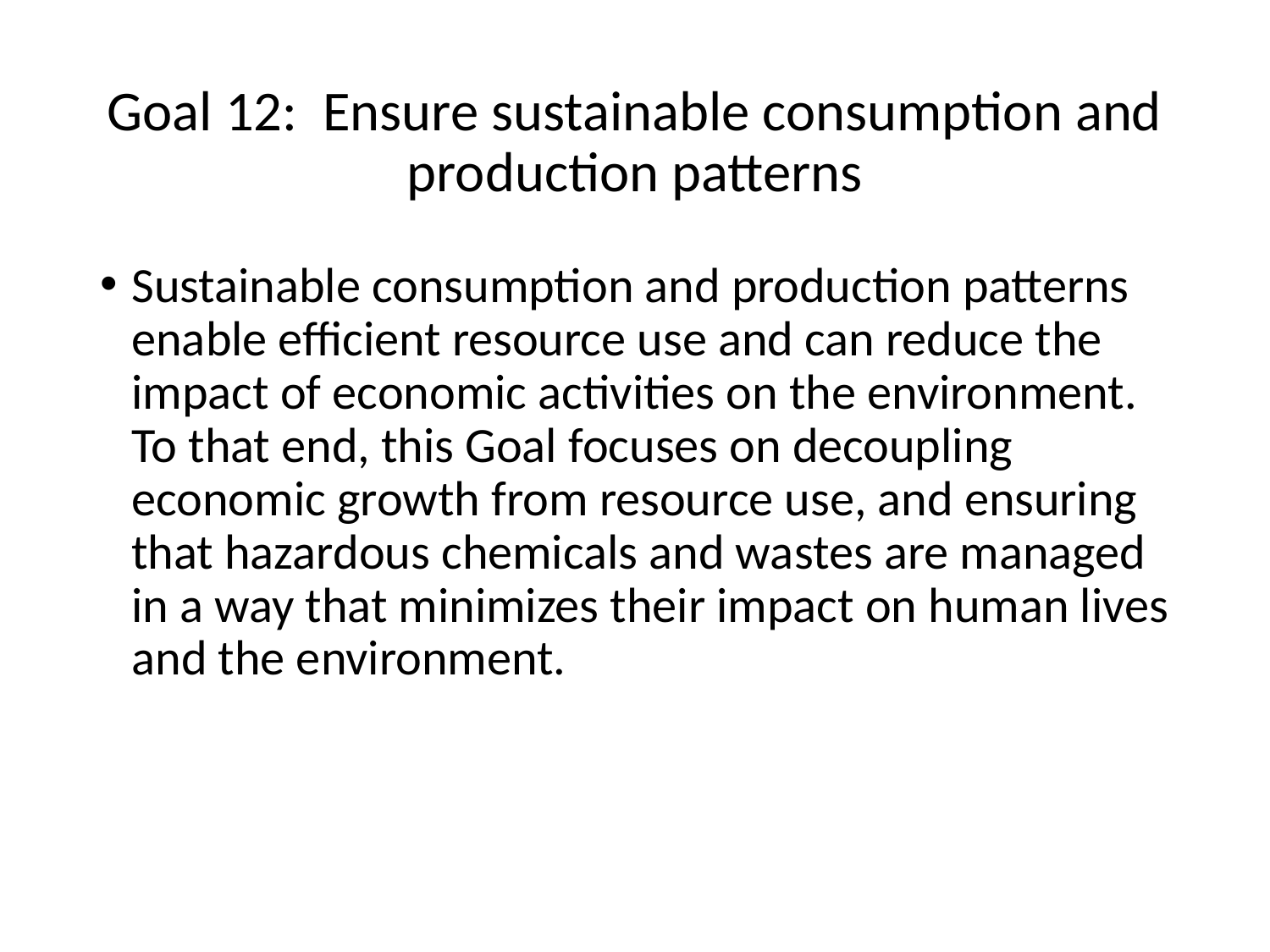

# Goal 12:  Ensure sustainable consumption and production patterns
Sustainable consumption and production patterns enable efficient resource use and can reduce the impact of economic activities on the environment. To that end, this Goal focuses on decoupling economic growth from resource use, and ensuring that hazardous chemicals and wastes are managed in a way that minimizes their impact on human lives and the environment.